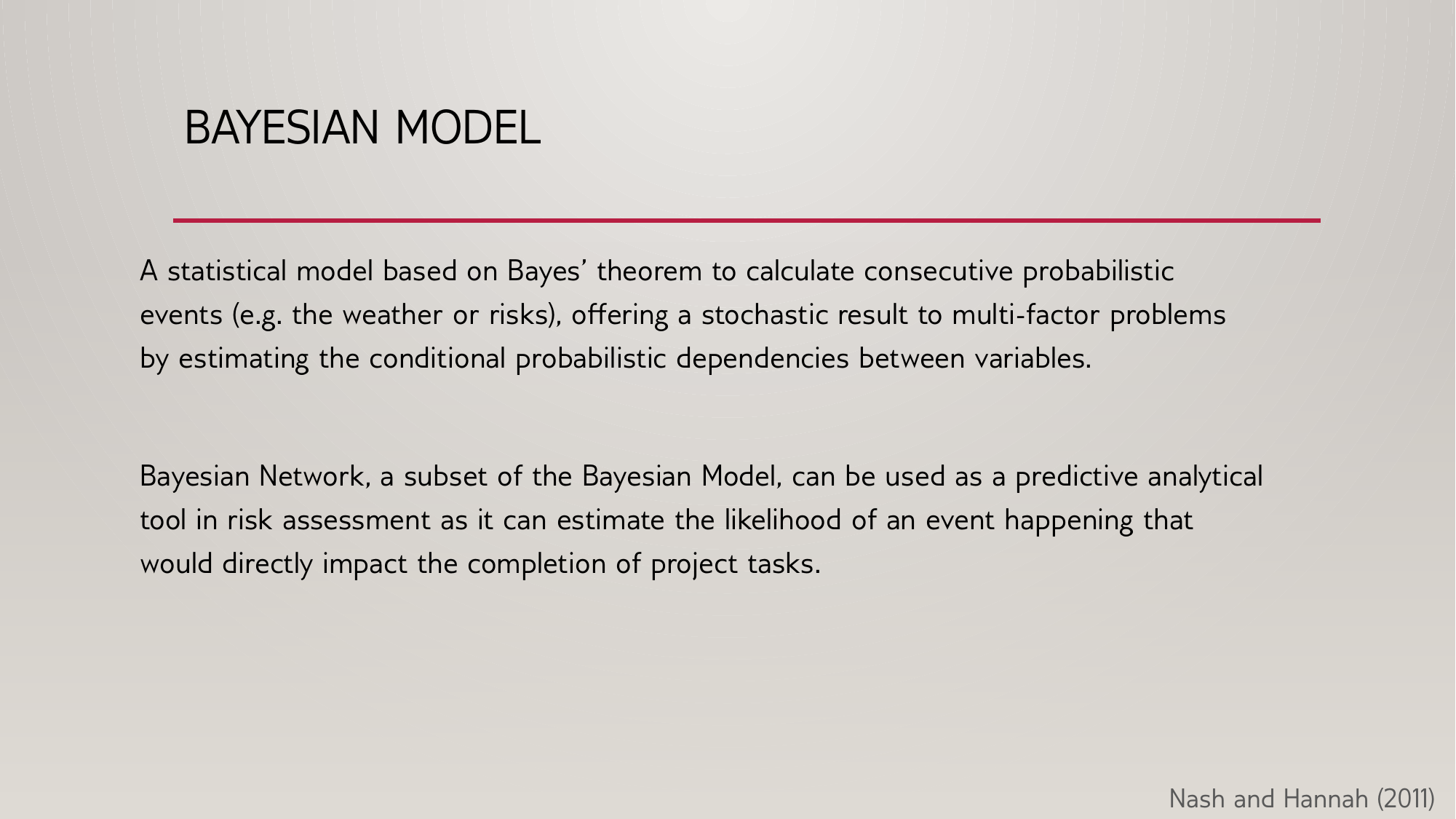

# Bayesian Model
A statistical model based on Bayes’ theorem to calculate consecutive probabilistic events (e.g. the weather or risks), offering a stochastic result to multi-factor problems by estimating the conditional probabilistic dependencies between variables.

Bayesian Network, a subset of the Bayesian Model, can be used as a predictive analytical tool in risk assessment as it can estimate the likelihood of an event happening that would directly impact the completion of project tasks.
Nash and Hannah (2011)